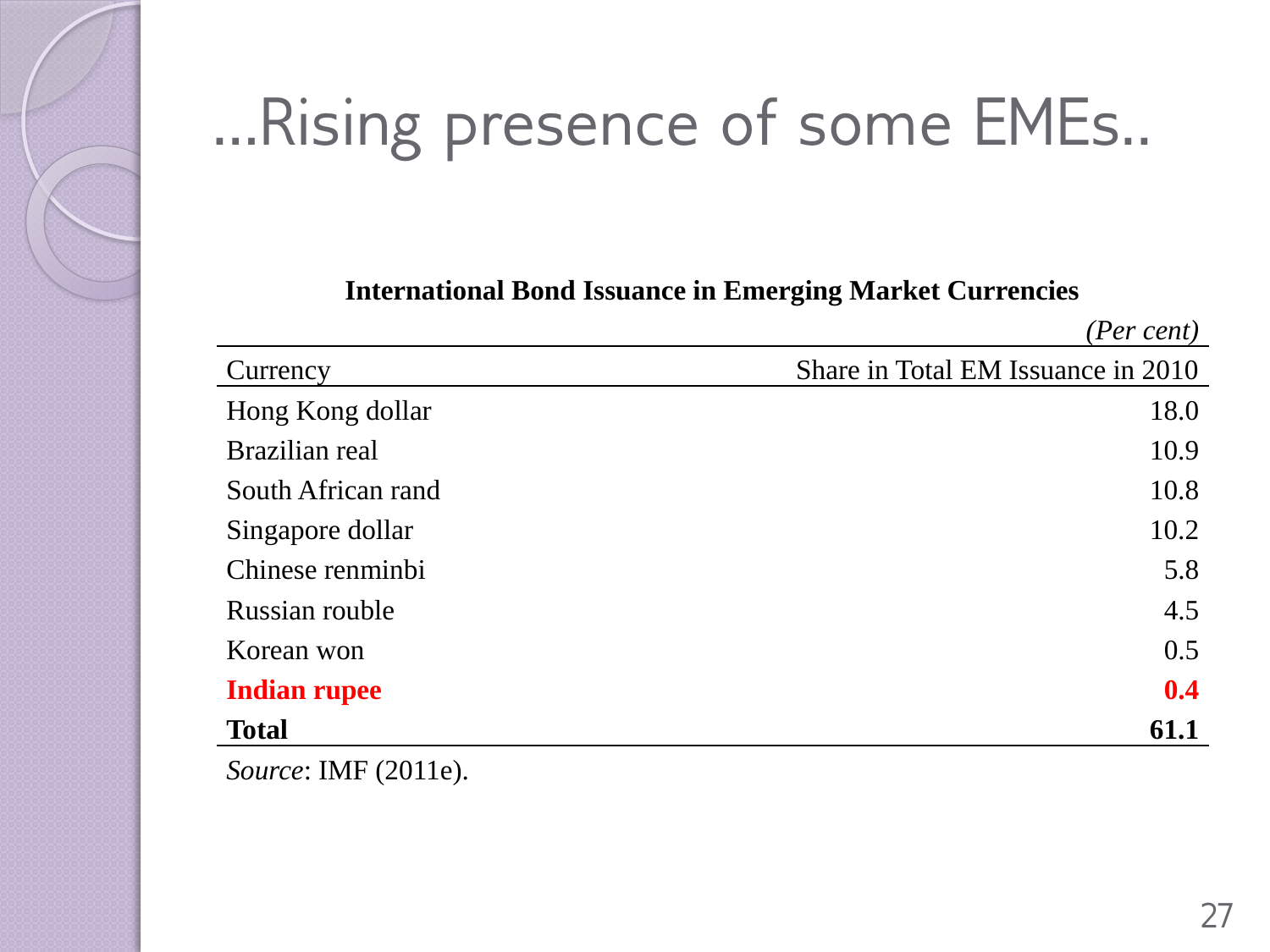

# …Rising presence of some EMEs..
| International Bond Issuance in Emerging Market Currencies |  |  |  |  |  |
| --- | --- | --- | --- | --- | --- |
| (Per cent) |  |  |  |  |  |
| Currency |  |  |  | Share in Total EM Issuance in 2010 |  |
| Hong Kong dollar |  |  |  |  | 18.0 |
| Brazilian real |  |  |  |  | 10.9 |
| South African rand |  |  |  |  | 10.8 |
| Singapore dollar |  |  |  |  | 10.2 |
| Chinese renminbi |  |  |  |  | 5.8 |
| Russian rouble |  |  |  |  | 4.5 |
| Korean won |  |  |  |  | 0.5 |
| Indian rupee |  |  |  |  | 0.4 |
| Total |  |  |  |  | 61.1 |
| Source: IMF (2011e). |  |  |  |  |  |
27